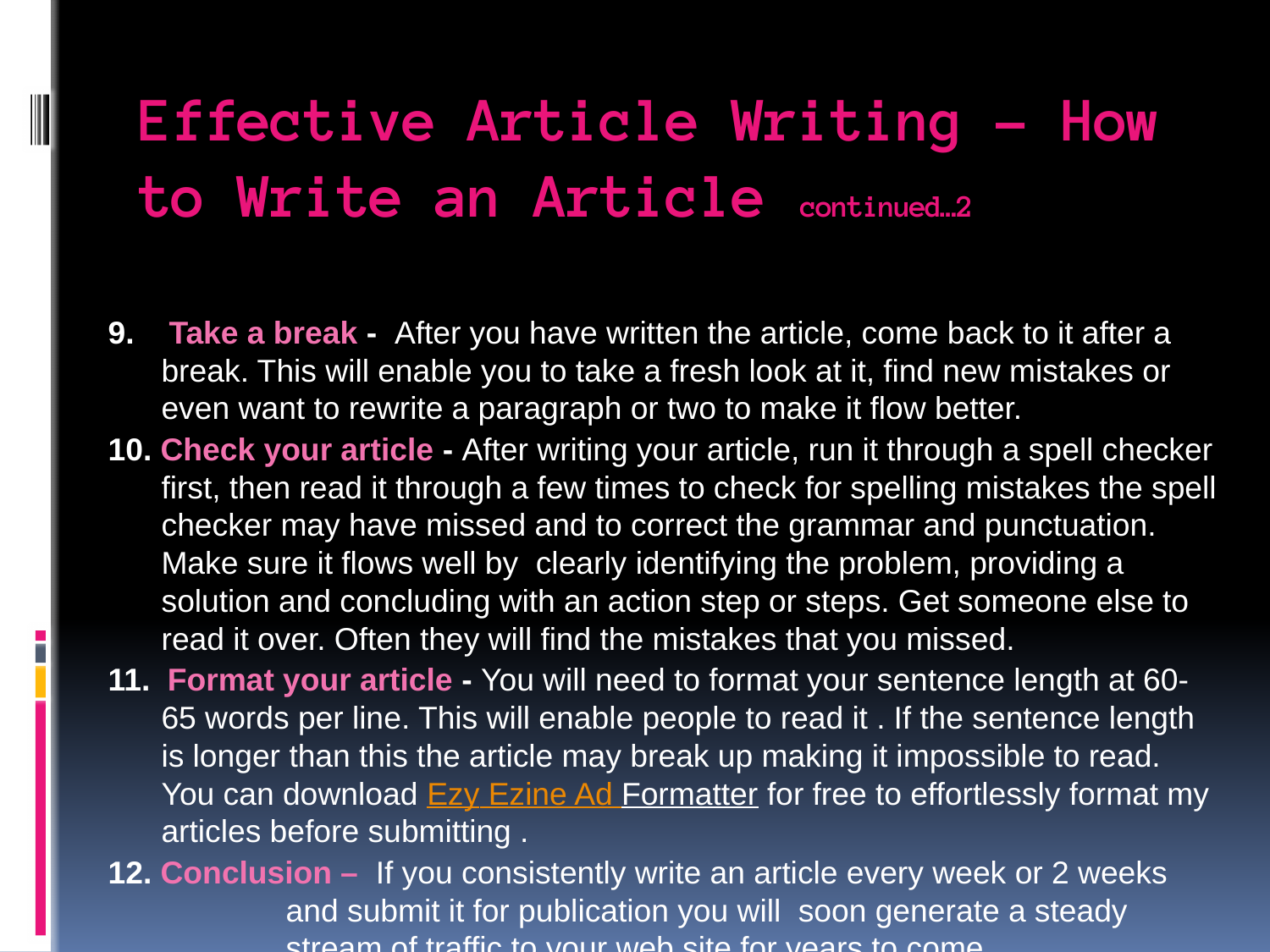

# Effective Article Writing - How to Write an Article continued…2
9.    Take a break -  After you have written the article, come back to it after a break. This will enable you to take a fresh look at it, find new mistakes or even want to rewrite a paragraph or two to make it flow better.
10. Check your article - After writing your article, run it through a spell checker first, then read it through a few times to check for spelling mistakes the spell checker may have missed and to correct the grammar and punctuation. Make sure it flows well by  clearly identifying the problem, providing a solution and concluding with an action step or steps. Get someone else to read it over. Often they will find the mistakes that you missed.
11.  Format your article - You will need to format your sentence length at 60-65 words per line. This will enable people to read it . If the sentence length is longer than this the article may break up making it impossible to read. You can download Ezy Ezine Ad Formatter for free to effortlessly format my  articles before submitting .
12. Conclusion –  If you consistently write an article every week or 2 weeks and submit it for publication you will  soon generate a steady stream of traffic to your web site for years to come.